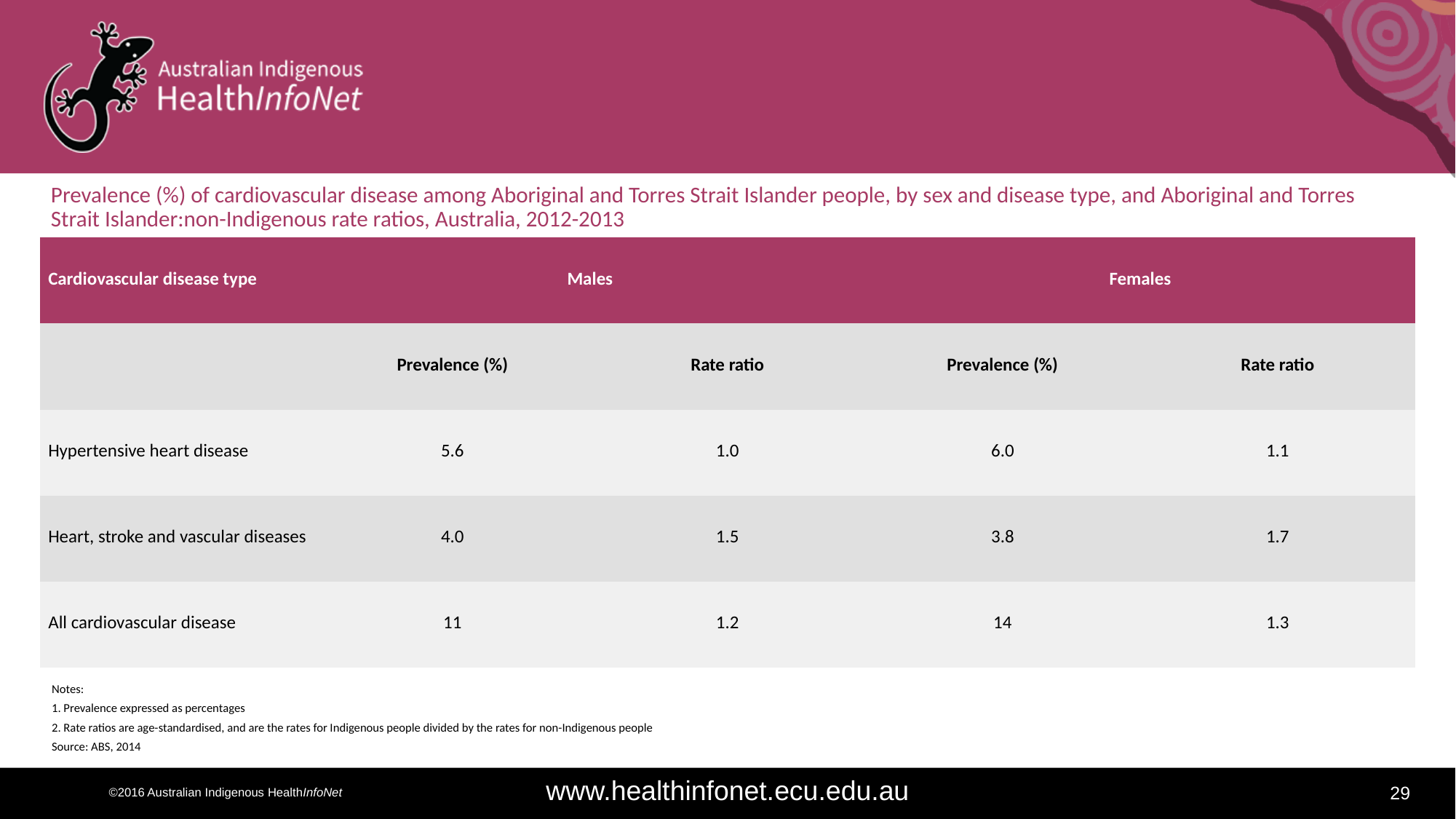

# Prevalence (%) of cardiovascular disease among Aboriginal and Torres Strait Islander people, by sex and disease type, and Aboriginal and Torres Strait Islander:non-Indigenous rate ratios, Australia, 2012-2013
| Cardiovascular disease type | Males |  | Females |  |
| --- | --- | --- | --- | --- |
|  | Prevalence (%) | Rate ratio | Prevalence (%) | Rate ratio |
| Hypertensive heart disease | 5.6 | 1.0 | 6.0 | 1.1 |
| Heart, stroke and vascular diseases | 4.0 | 1.5 | 3.8 | 1.7 |
| All cardiovascular disease | 11 | 1.2 | 14 | 1.3 |
Notes:
1. Prevalence expressed as percentages
2. Rate ratios are age-standardised, and are the rates for Indigenous people divided by the rates for non-Indigenous people
Source: ABS, 2014